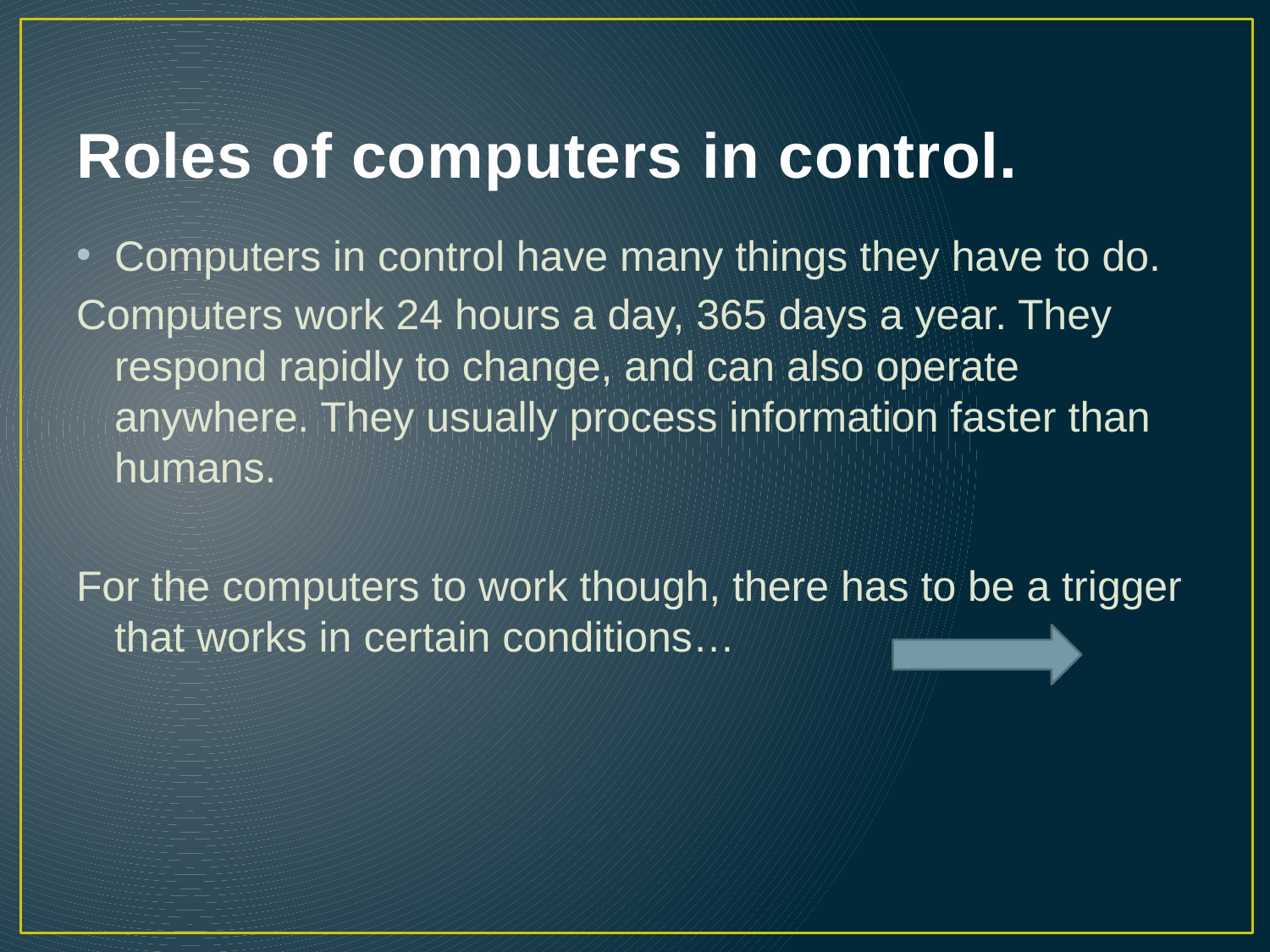

# Roles of computers in control.
Computers in control have many things they have to do.
Computers work 24 hours a day, 365 days a year. They respond rapidly to change, and can also operate anywhere. They usually process information faster than humans.

For the computers to work though, there has to be a trigger that works in certain conditions…